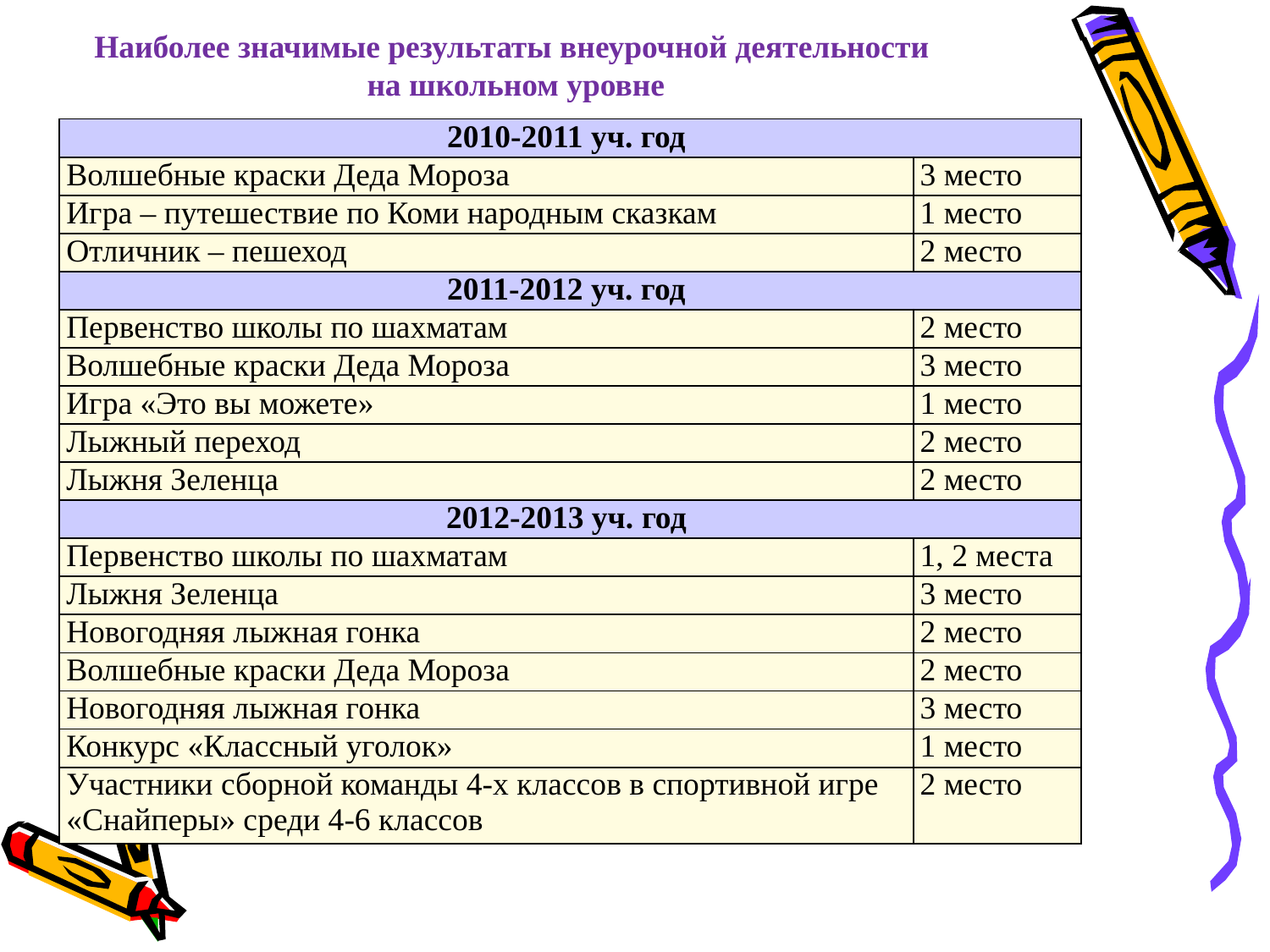

Наиболее значимые результаты внеурочной деятельности
на школьном уровне
| 2010-2011 уч. год |  |
| --- | --- |
| Волшебные краски Деда Мороза | 3 место |
| Игра – путешествие по Коми народным сказкам | 1 место |
| Отличник – пешеход | 2 место |
| 2011-2012 уч. год |  |
| Первенство школы по шахматам | 2 место |
| Волшебные краски Деда Мороза | 3 место |
| Игра «Это вы можете» | 1 место |
| Лыжный переход | 2 место |
| Лыжня Зеленца | 2 место |
| 2012-2013 уч. год |  |
| Первенство школы по шахматам | 1, 2 места |
| Лыжня Зеленца | 3 место |
| Новогодняя лыжная гонка | 2 место |
| Волшебные краски Деда Мороза | 2 место |
| Новогодняя лыжная гонка | 3 место |
| Конкурс «Классный уголок» | 1 место |
| Участники сборной команды 4-х классов в спортивной игре «Снайперы» среди 4-6 классов | 2 место |